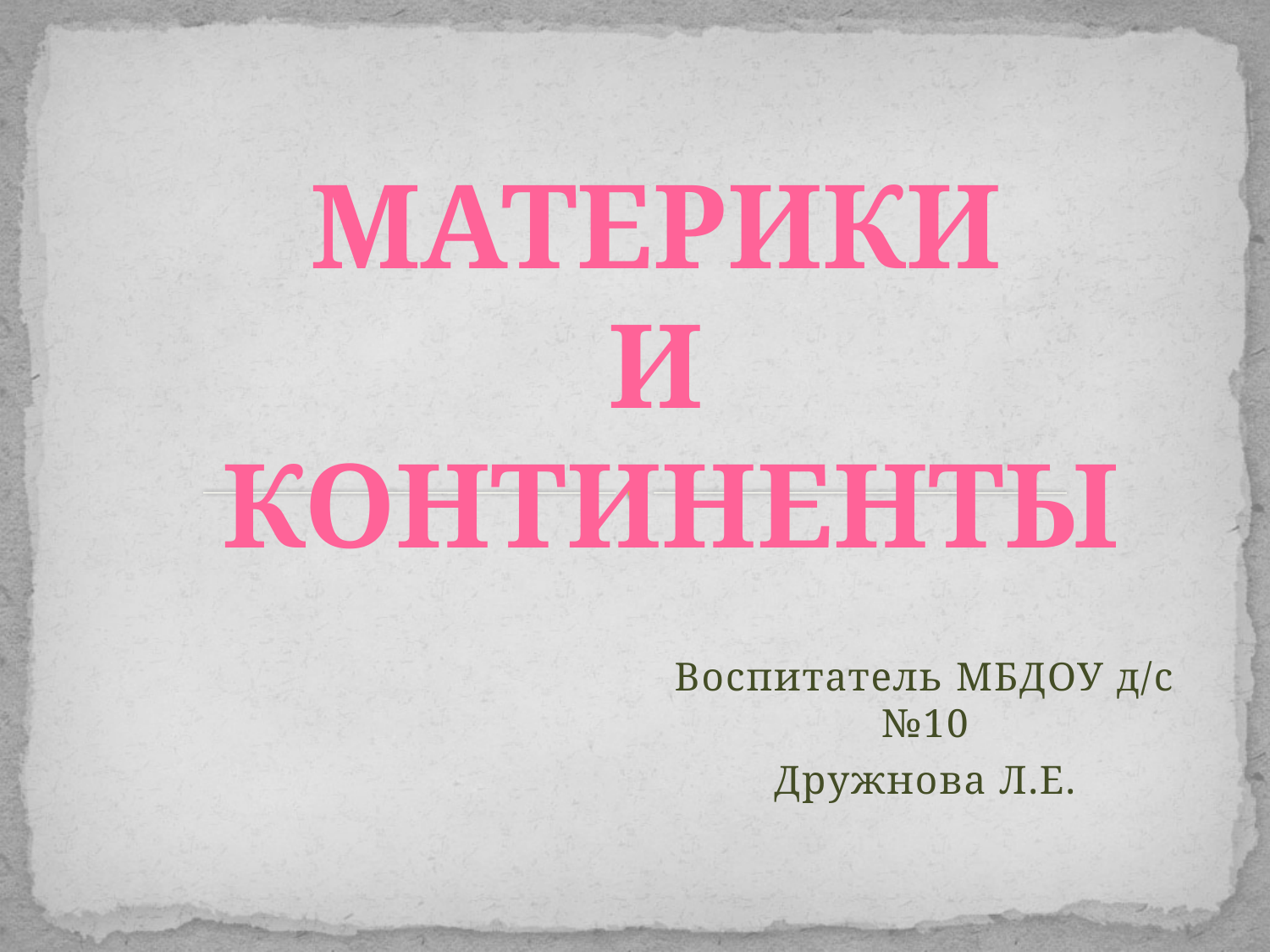

Материки
и
континенты
#
Воспитатель МБДОУ д/с №10
Дружнова Л.Е.